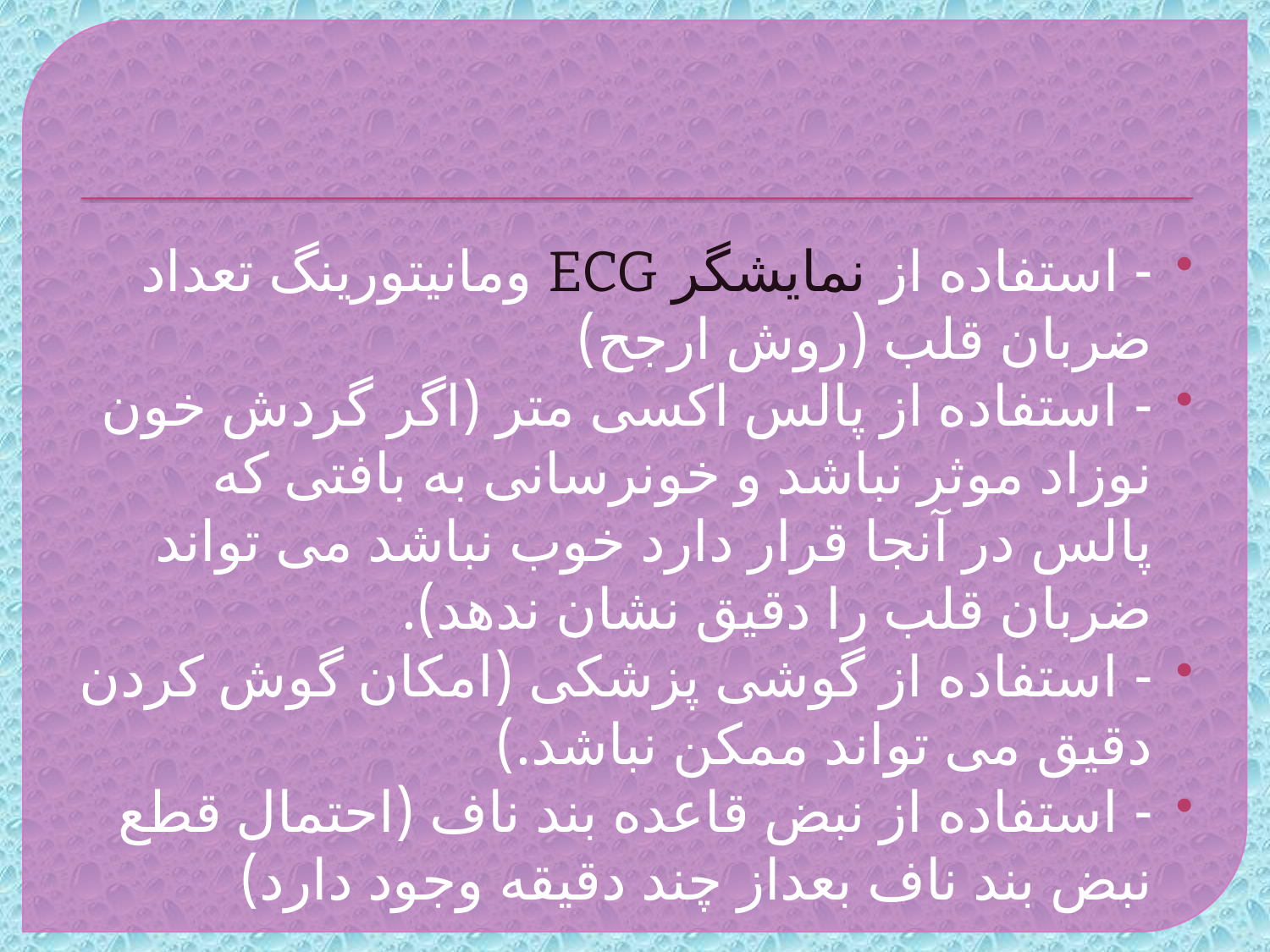

#
- استفاده از نمایشگر ECG ومانیتورینگ تعداد ضربان قلب (روش ارجح)
- استفاده از پالس اکسی متر (اگر گردش خون نوزاد موثر نباشد و خونرسانی به بافتی که پالس در آنجا قرار دارد خوب نباشد می تواند ضربان قلب را دقیق نشان ندهد).
- استفاده از گوشی پزشکی (امکان گوش کردن دقیق می تواند ممکن نباشد.)
- استفاده از نبض قاعده بند ناف (احتمال قطع نبض بند ناف بعداز چند دقیقه وجود دارد)